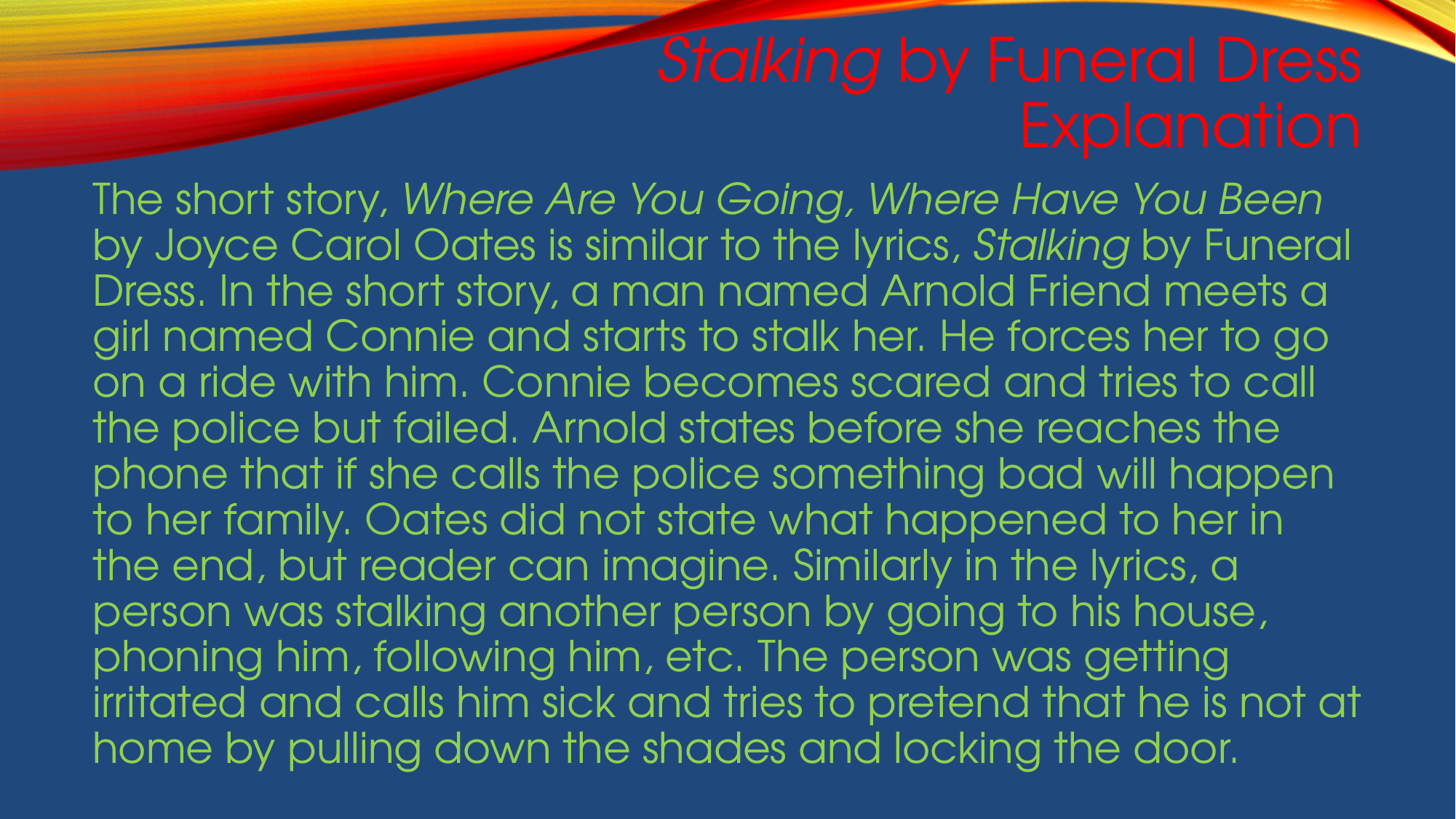

# Stalking by Funeral Dress Explanation
The short story, Where Are You Going, Where Have You Been by Joyce Carol Oates is similar to the lyrics, Stalking by Funeral Dress. In the short story, a man named Arnold Friend meets a girl named Connie and starts to stalk her. He forces her to go on a ride with him. Connie becomes scared and tries to call the police but failed. Arnold states before she reaches the phone that if she calls the police something bad will happen to her family. Oates did not state what happened to her in the end, but reader can imagine. Similarly in the lyrics, a person was stalking another person by going to his house, phoning him, following him, etc. The person was getting irritated and calls him sick and tries to pretend that he is not at home by pulling down the shades and locking the door.